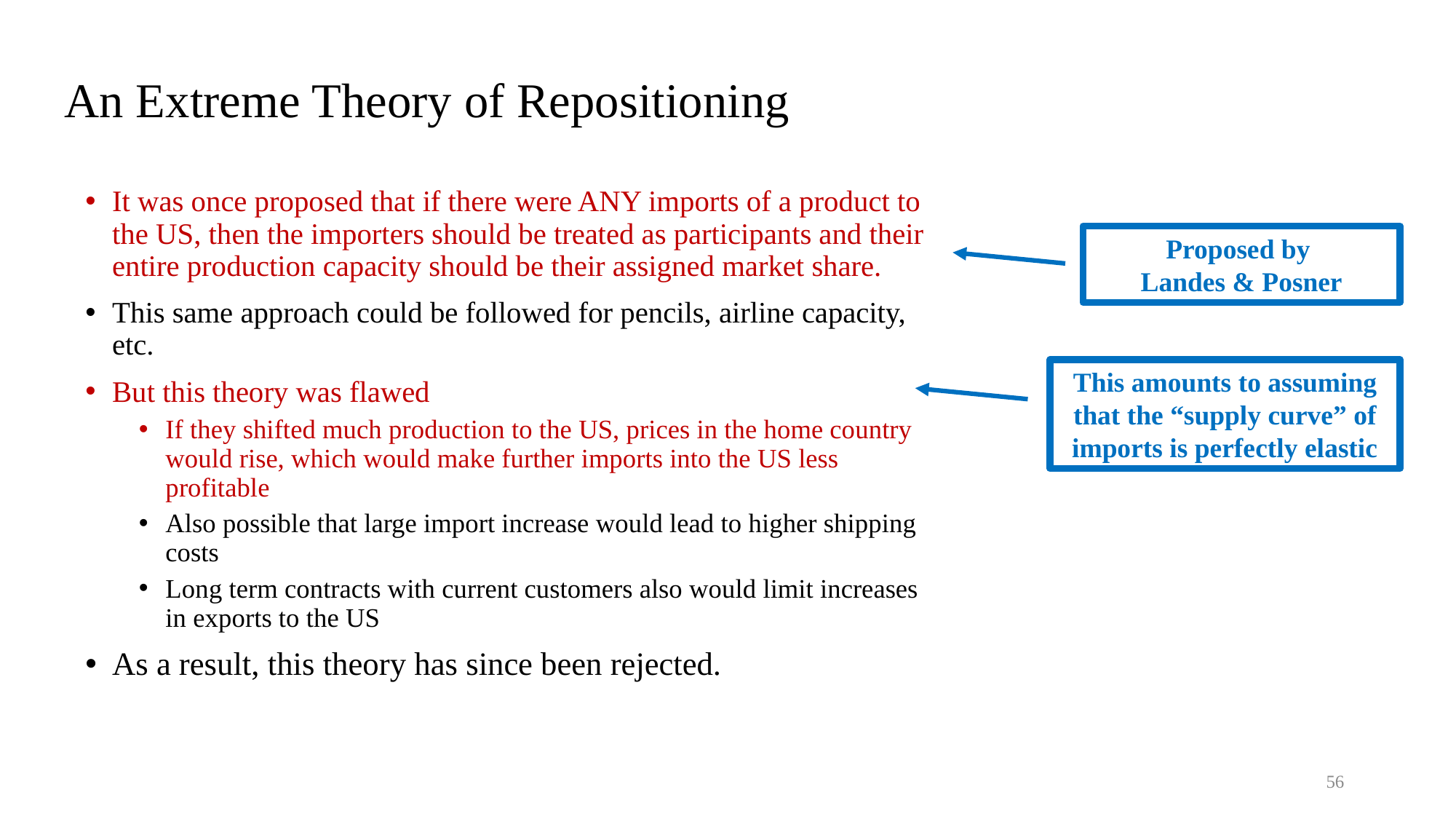

# An Extreme Theory of Repositioning
It was once proposed that if there were ANY imports of a product to the US, then the importers should be treated as participants and their entire production capacity should be their assigned market share.
This same approach could be followed for pencils, airline capacity, etc.
But this theory was flawed
If they shifted much production to the US, prices in the home country would rise, which would make further imports into the US less profitable
Also possible that large import increase would lead to higher shipping costs
Long term contracts with current customers also would limit increases in exports to the US
As a result, this theory has since been rejected.
Proposed by
Landes & Posner
This amounts to assuming that the “supply curve” of imports is perfectly elastic
56